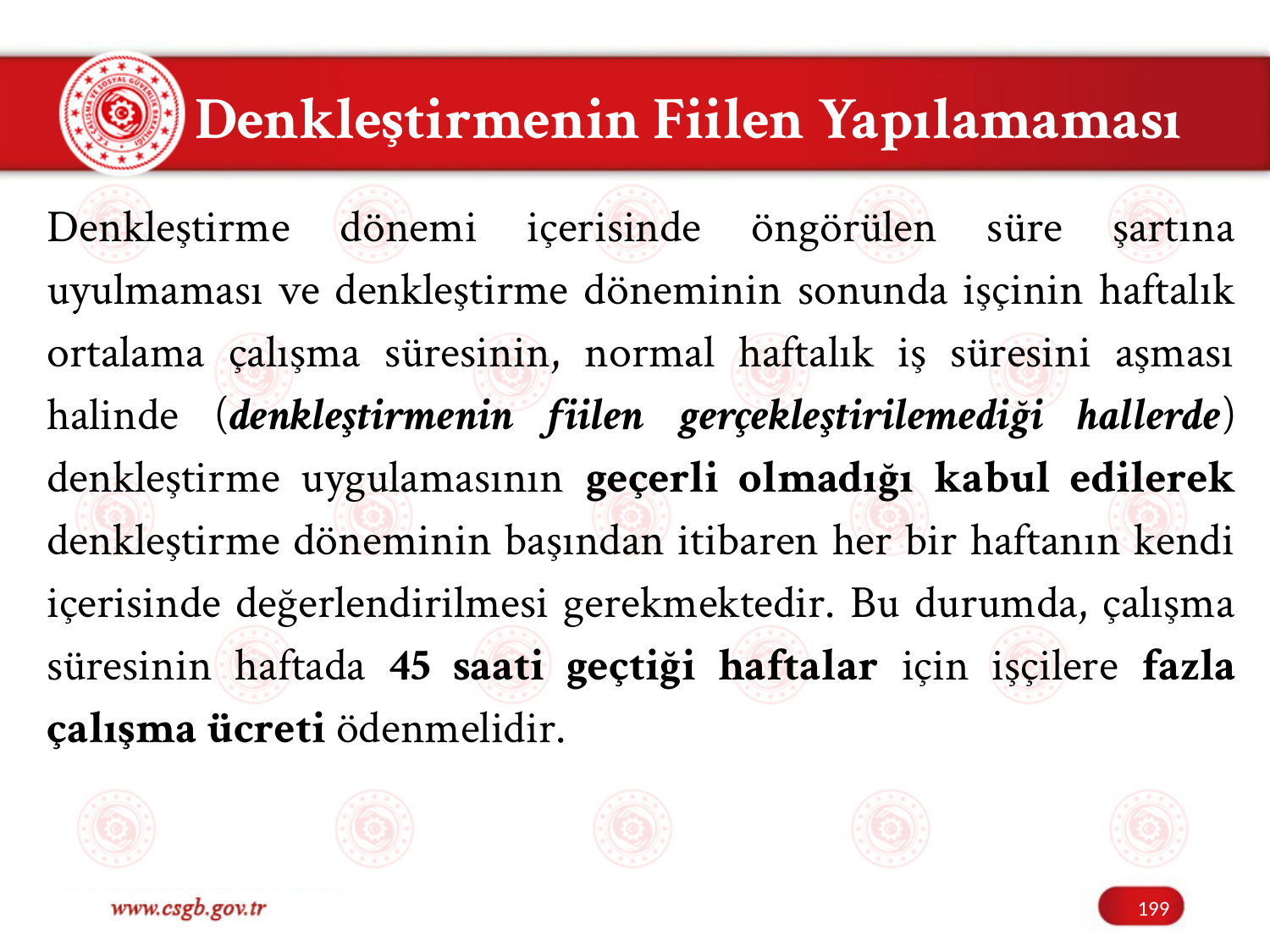

# Denkleştirmenin Fiilen Yapılamaması
Denkleştirme dönemi içerisinde öngörülen süre şartına uyulmaması ve denkleştirme döneminin sonunda işçinin haftalık ortalama çalışma süresinin, normal haftalık iş süresini aşması halinde (denkleştirmenin fiilen gerçekleştirilemediği hallerde) denkleştirme uygulamasının geçerli olmadığı kabul edilerek denkleştirme döneminin başından itibaren her bir haftanın kendi içerisinde değerlendirilmesi gerekmektedir. Bu durumda, çalışma süresinin haftada 45 saati geçtiği haftalar için işçilere fazla çalışma ücreti ödenmelidir.

199